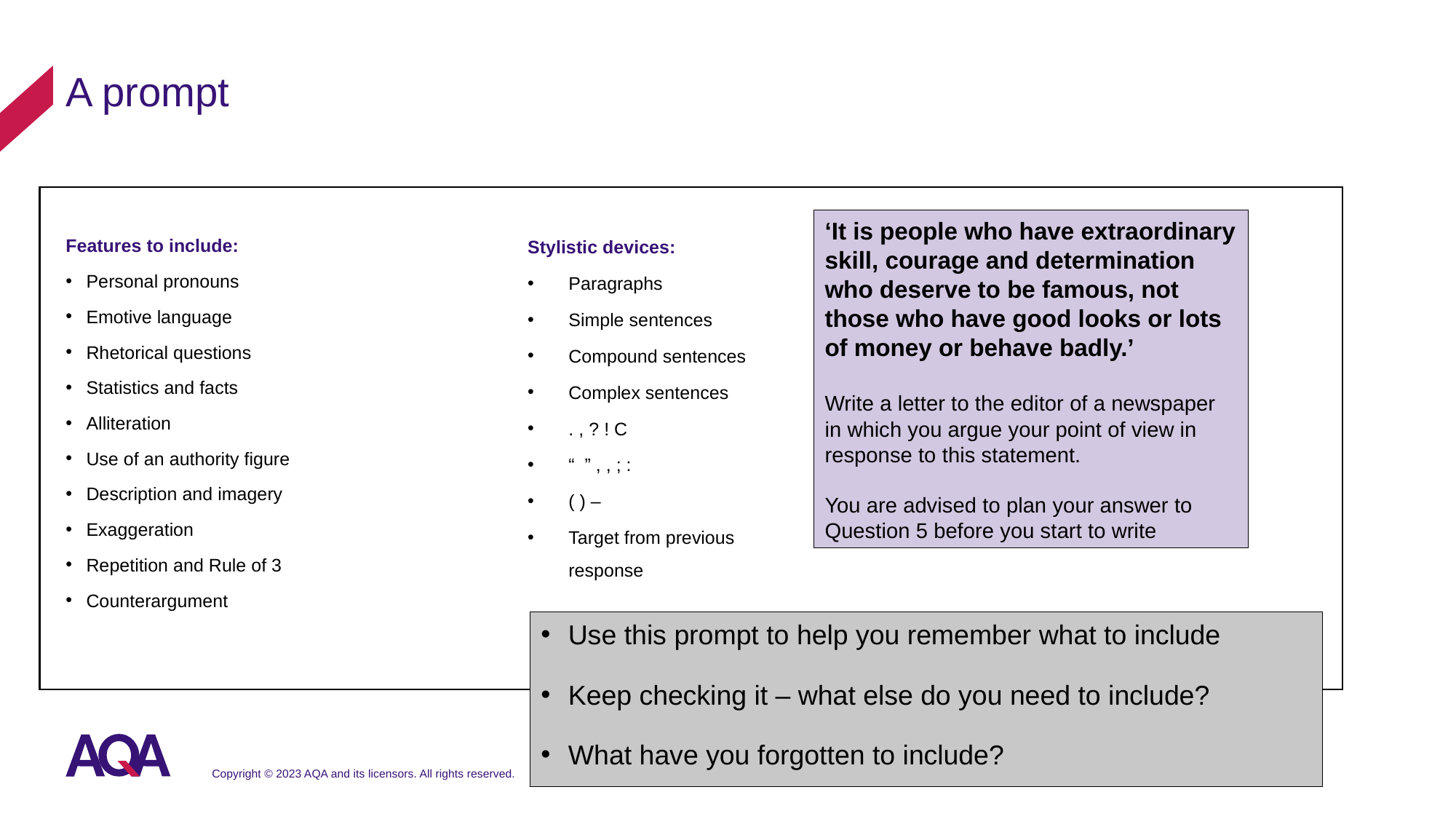

# A prompt

‘It is people who have extraordinary skill, courage and determination who deserve to be famous, not those who have good looks or lots of money or behave badly.’

Write a letter to the editor of a newspaper in which you argue your point of view in response to this statement.

You are advised to plan your answer to Question 5 before you start to write
Stylistic devices:
Paragraphs
Simple sentences
Compound sentences
Complex sentences
. , ? ! C
“  ” , , ; :
( ) –
Target from previous response

Features to include:
Personal pronouns
Emotive language
Rhetorical questions
Statistics and facts
Alliteration
Use of an authority figure
Description and imagery
Exaggeration
Repetition and Rule of 3
Counterargument

Use this prompt to help you remember what to include
Keep checking it – what else do you need to include?
What have you forgotten to include?
Copyright © 2023 AQA and its licensors. All rights reserved.